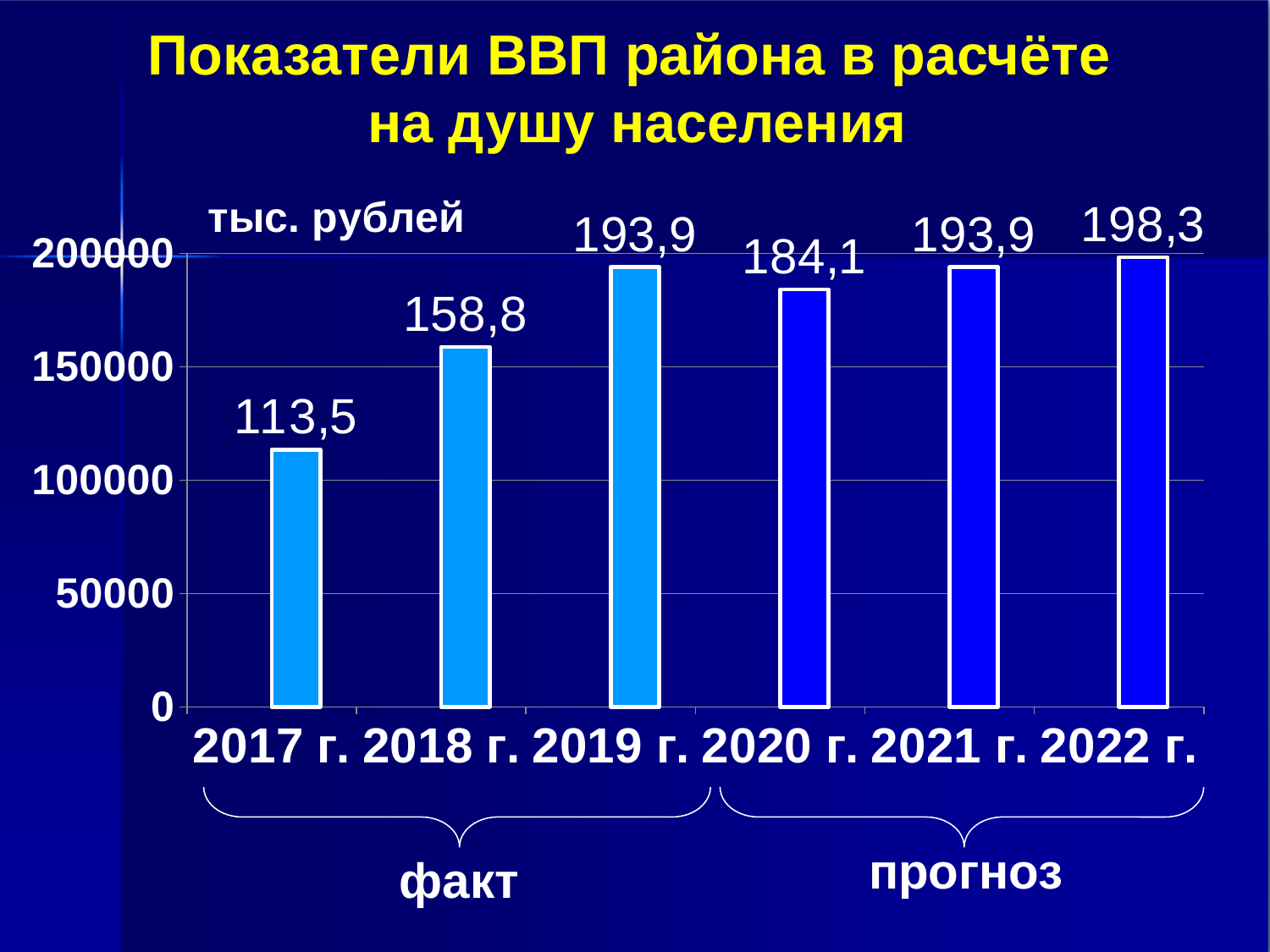

Показатели ВВП района в расчёте
на душу населения

### Chart

| Category | Столбец1 | Ряд 2 |
|---|---|---|
| 2017 г. | None | 113500.0 |
| 2018 г. | None | 158800.0 |
| 2019 г. | None | 193900.0 |
| 2020 г. | None | 184100.0 |
| 2021 г. | None | 193900.0 |
| 2022 г. | None | 198300.0 |

прогноз
факт